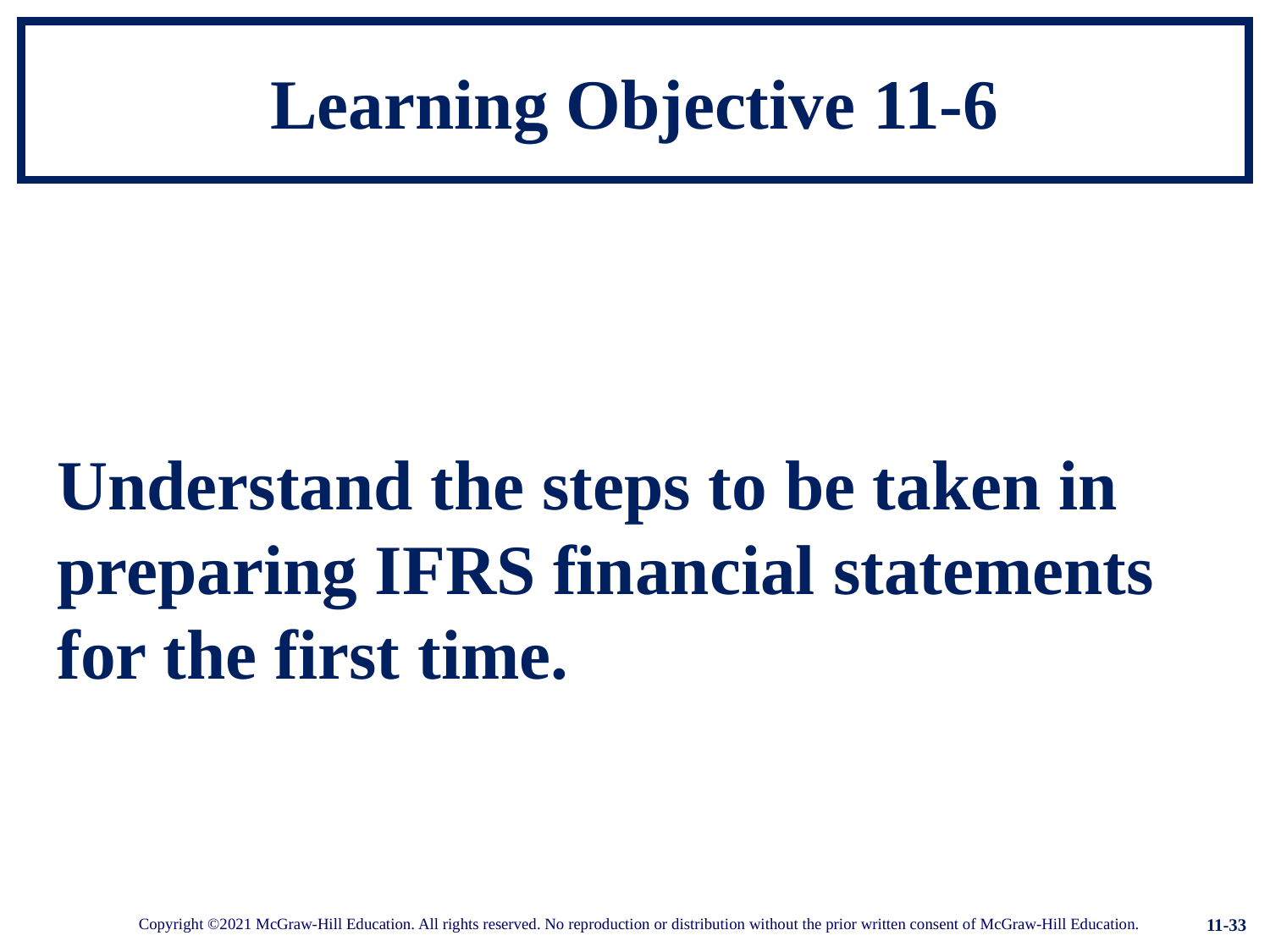

# Learning Objective 11-6
Understand the steps to be taken in preparing IFRS financial statements for the first time.
11-33
Copyright ©2021 McGraw-Hill Education. All rights reserved. No reproduction or distribution without the prior written consent of McGraw-Hill Education.